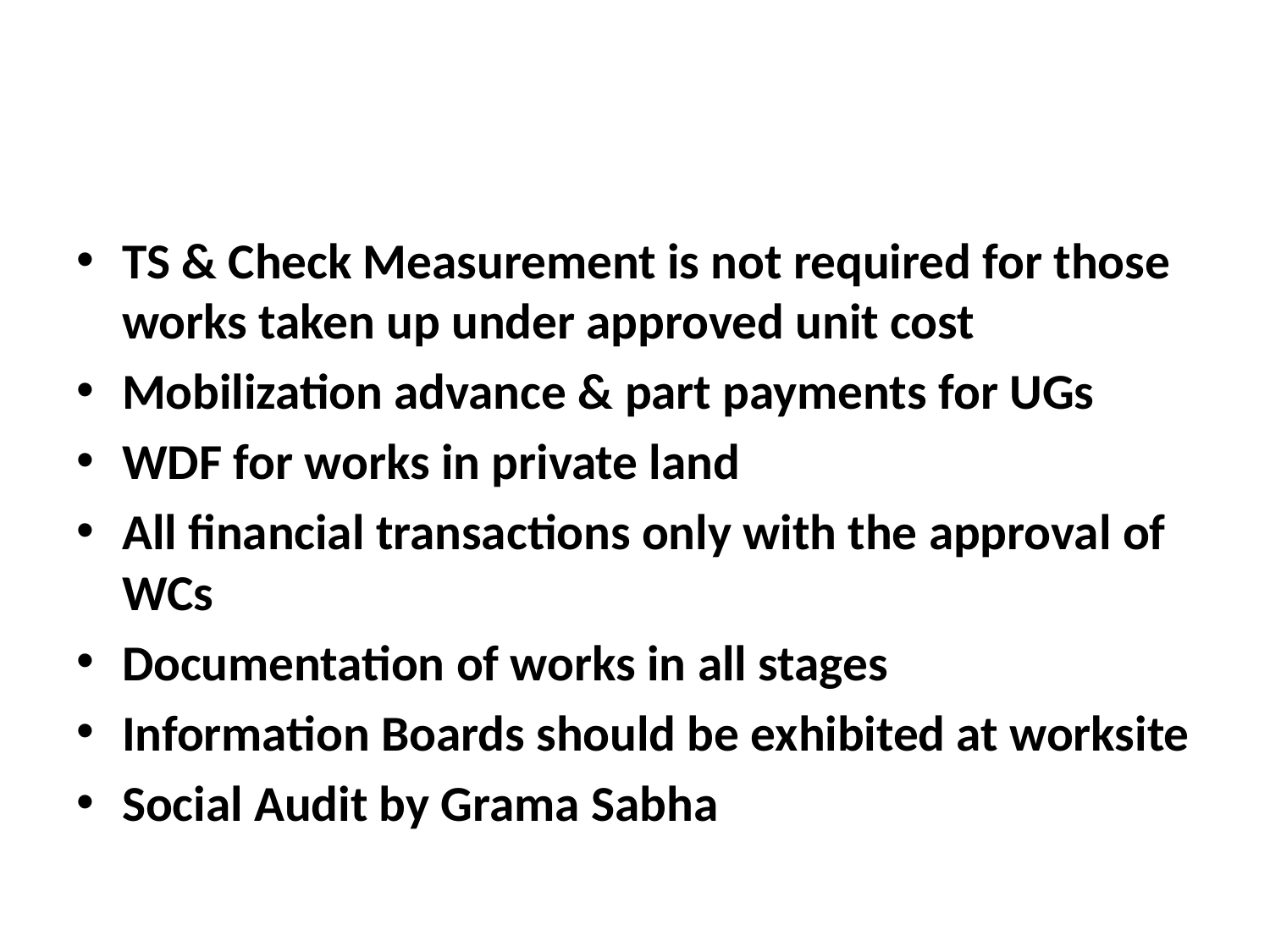

#
TS & Check Measurement is not required for those works taken up under approved unit cost
Mobilization advance & part payments for UGs
WDF for works in private land
All financial transactions only with the approval of WCs
Documentation of works in all stages
Information Boards should be exhibited at worksite
Social Audit by Grama Sabha